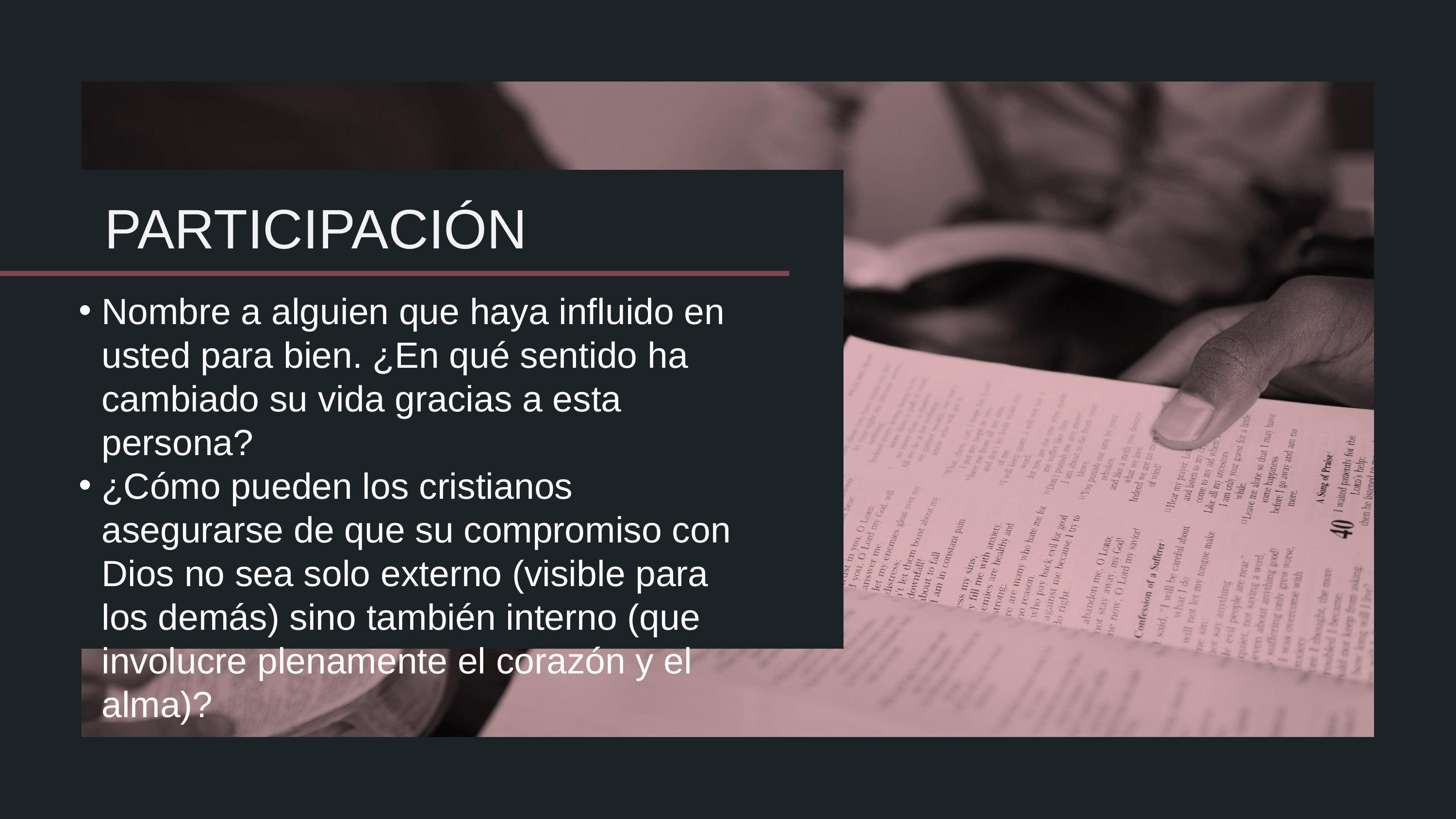

Nombre a alguien que haya influido en usted para bien. ¿En qué sentido ha cambiado su vida gracias a esta persona?
¿Cómo pueden los cristianos asegurarse de que su compromiso con Dios no sea solo externo (visible para los demás) sino también interno (que involucre plenamente el corazón y el alma)?